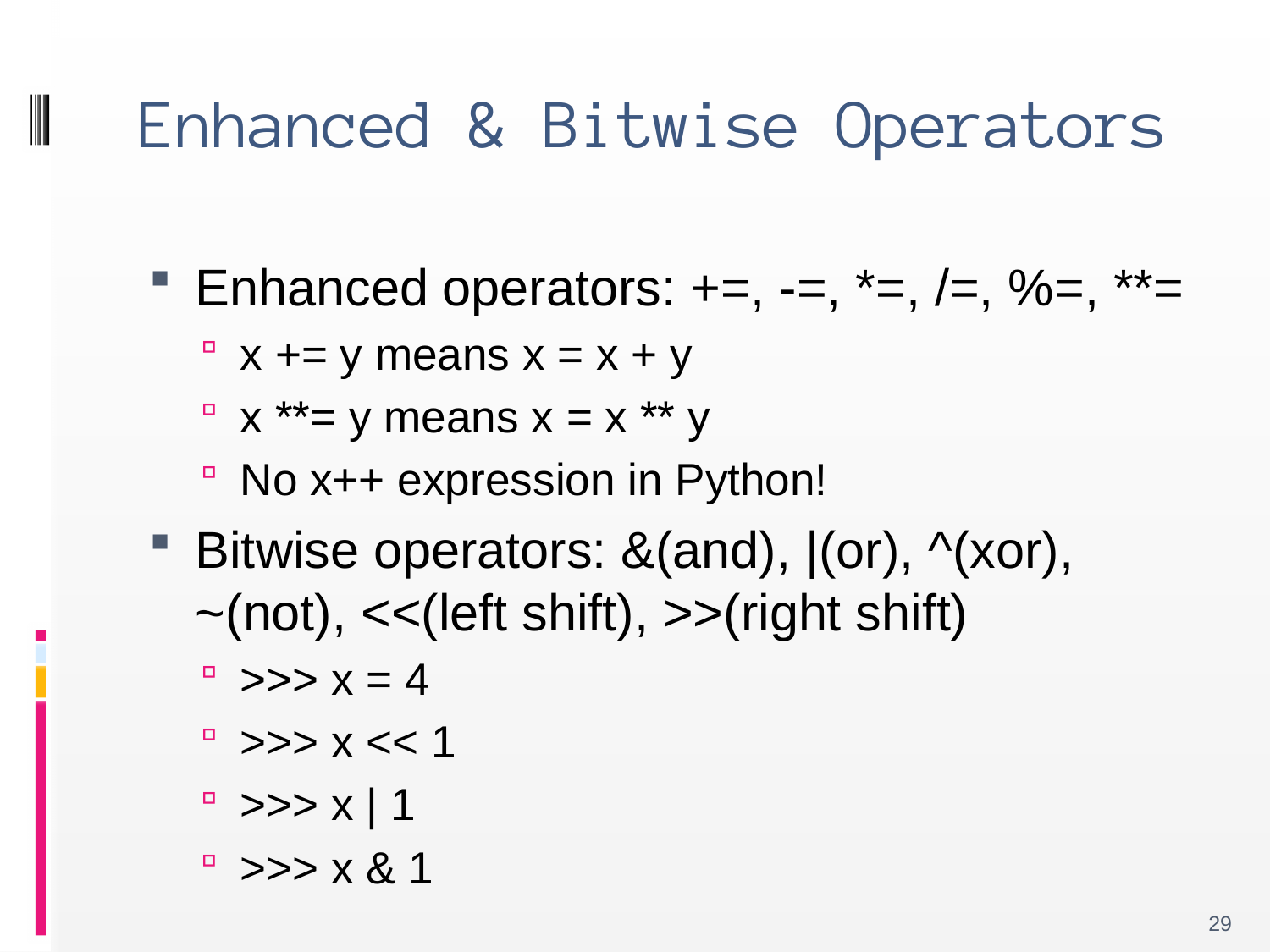

# Enhanced & Bitwise Operators
Enhanced operators: +=, -=, *=, /=, %=, **=
x += y means x = x + y
x **= y means x = x ** y
No x++ expression in Python!
Bitwise operators: &(and), |(or), ^(xor), ~(not), <<(left shift), >>(right shift)
>>> x = 4
>>> x << 1
>>> x | 1
>>> x & 1
29